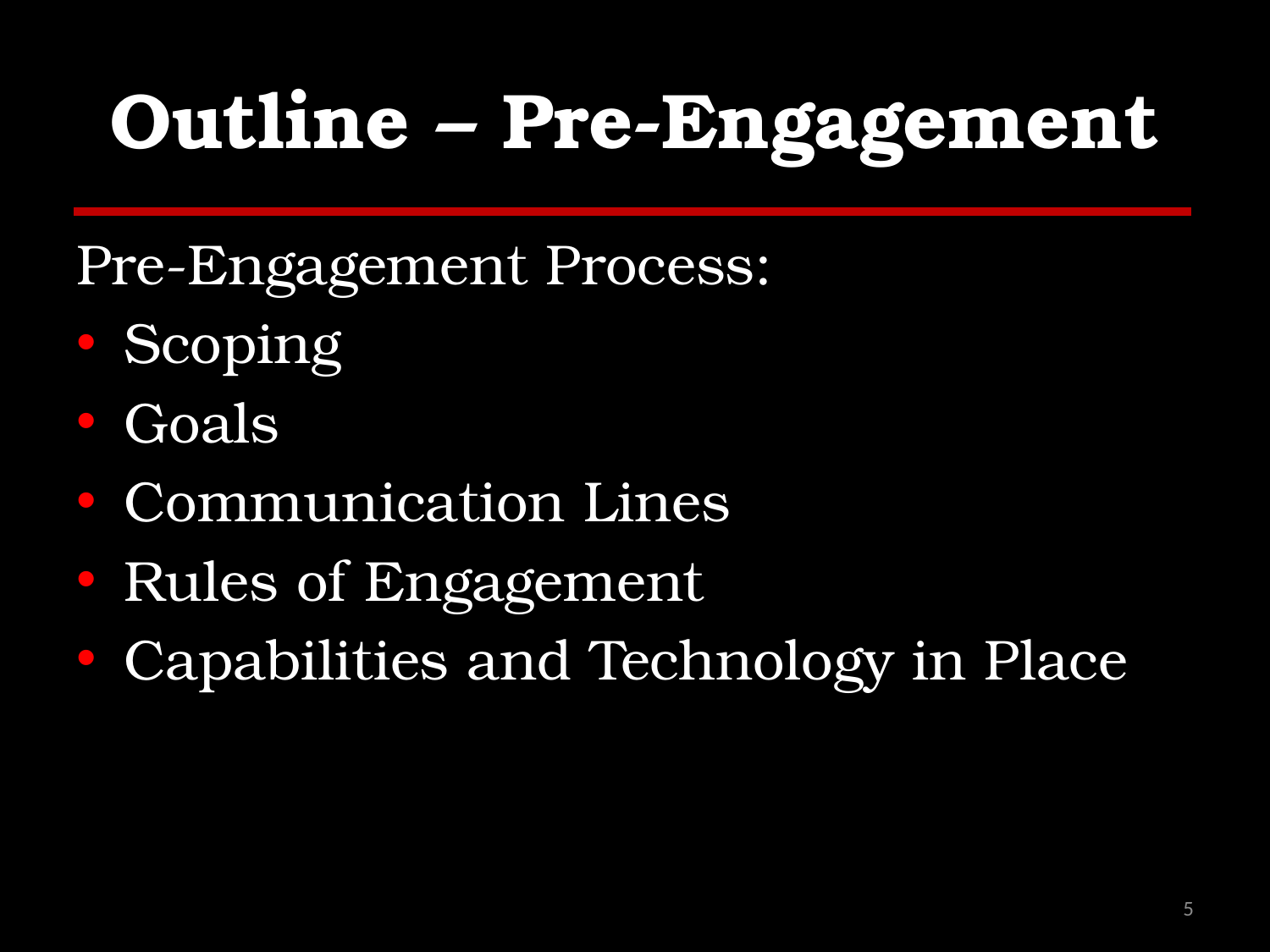

# Outline – Pre-Engagement
Pre-Engagement Process:
Scoping
Goals
Communication Lines
Rules of Engagement
Capabilities and Technology in Place

5